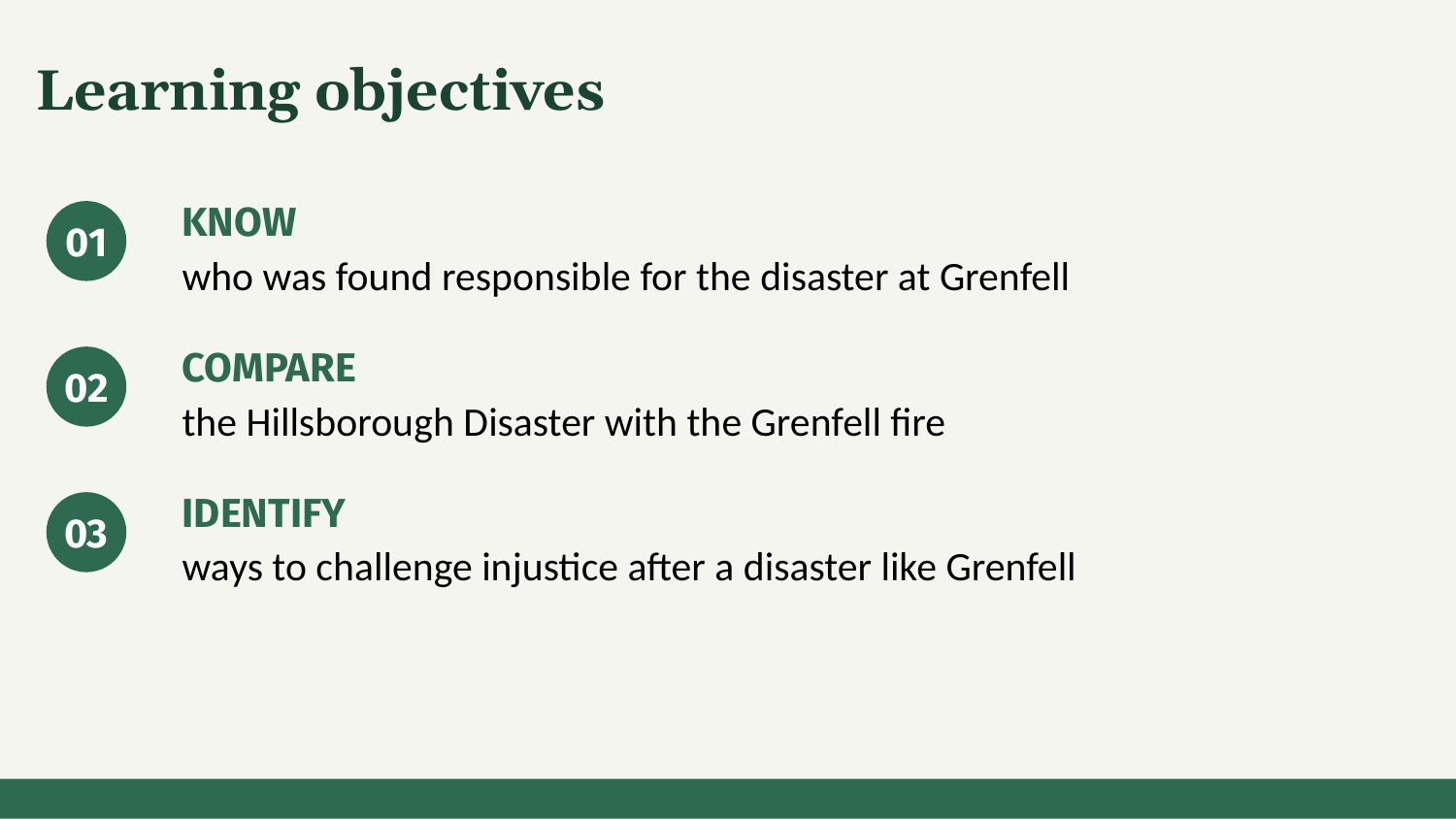

Learning objectives
KNOW

01
who was found responsible for the disaster at Grenfell
COMPARE

02
the Hillsborough Disaster with the Grenfell fire
IDENTIFY

03
ways to challenge injustice after a disaster like Grenfell